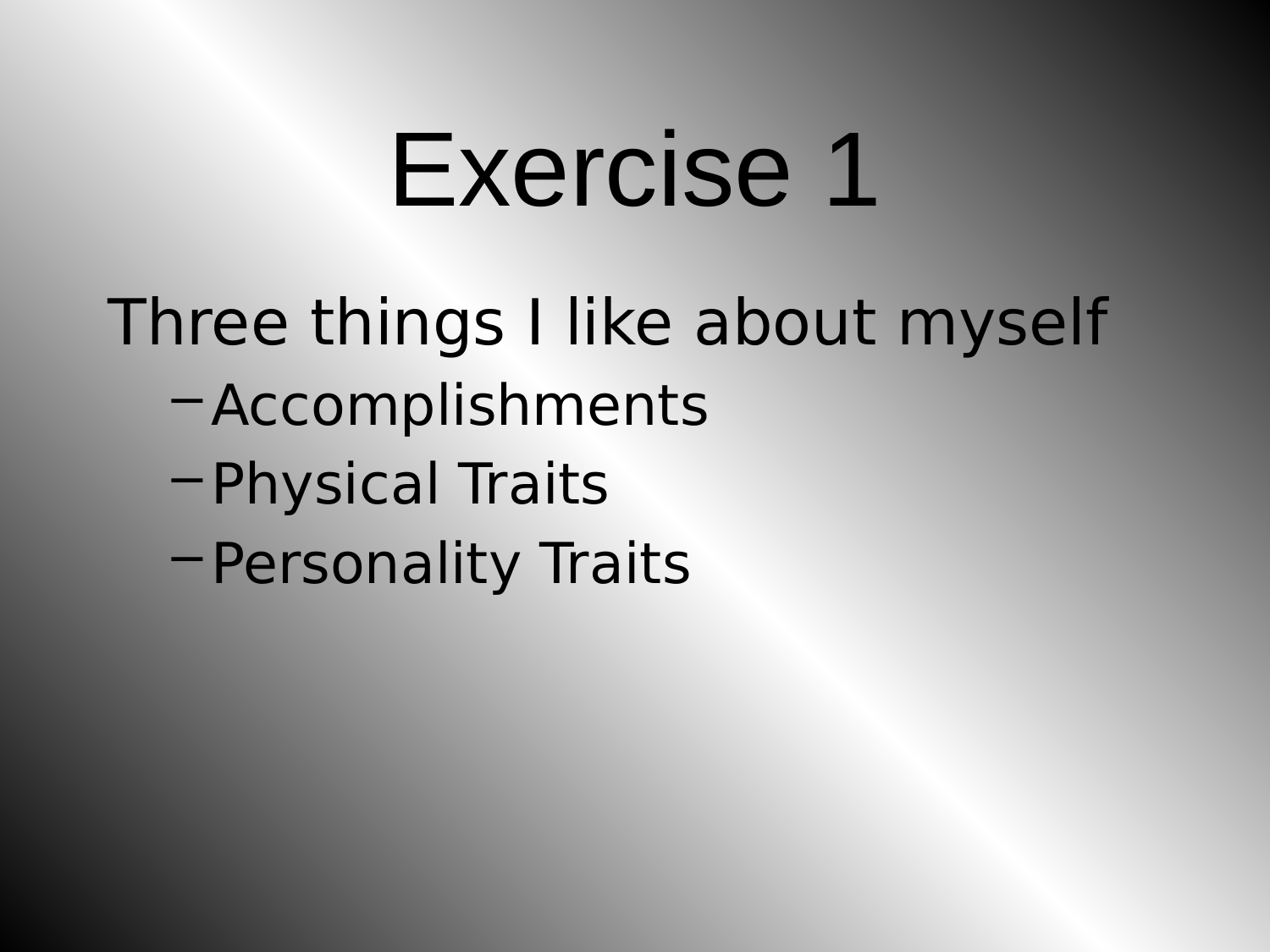

# Exercise 1
Three things I like about myself
Accomplishments
Physical Traits
Personality Traits